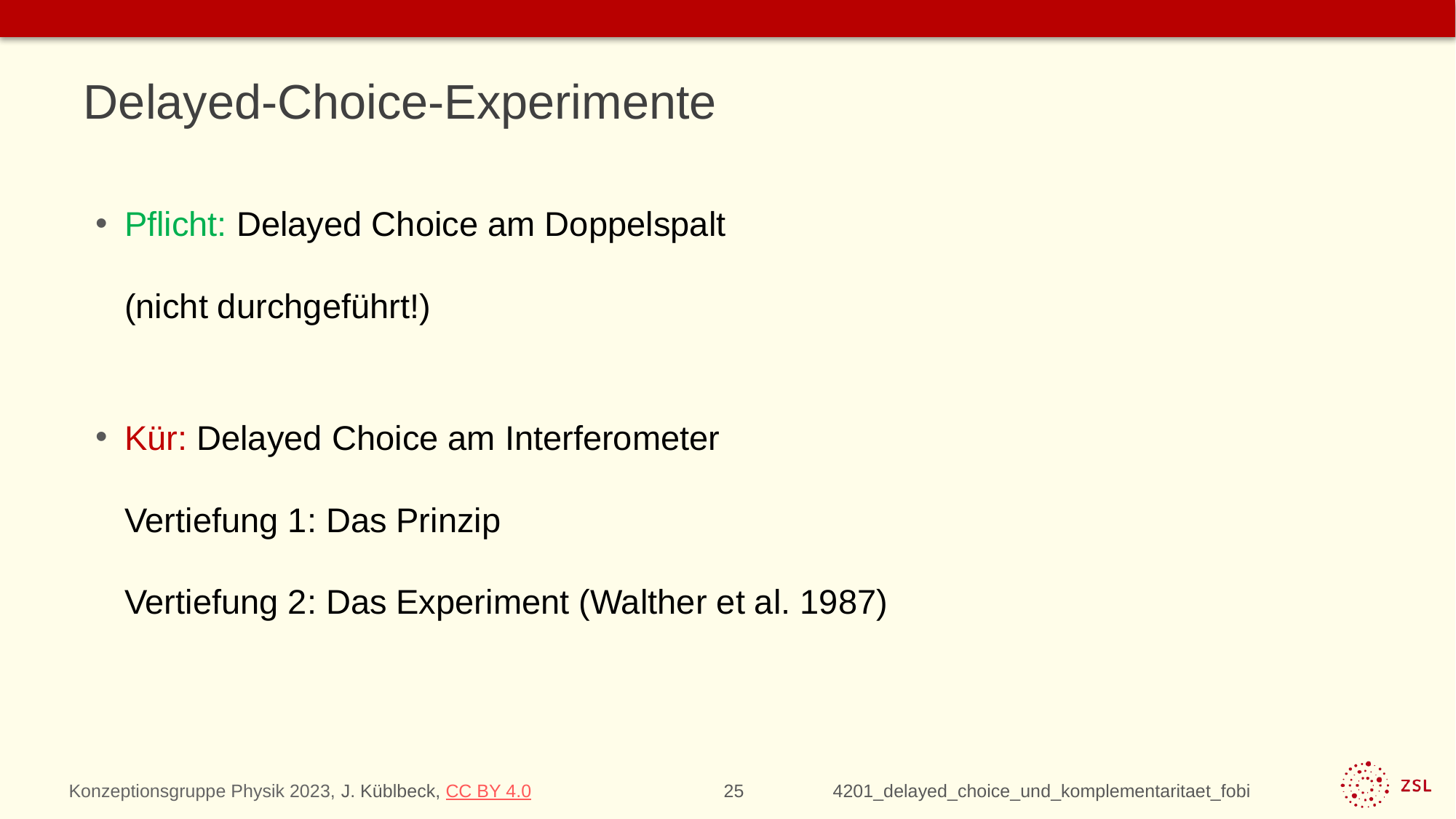

# Delayed-Choice-Experimente

Pflicht: Delayed Choice am Doppelspalt
(nicht durchgeführt!)

Kür: Delayed Choice am Interferometer
Vertiefung 1: Das Prinzip
Vertiefung 2: Das Experiment (Walther et al. 1987)